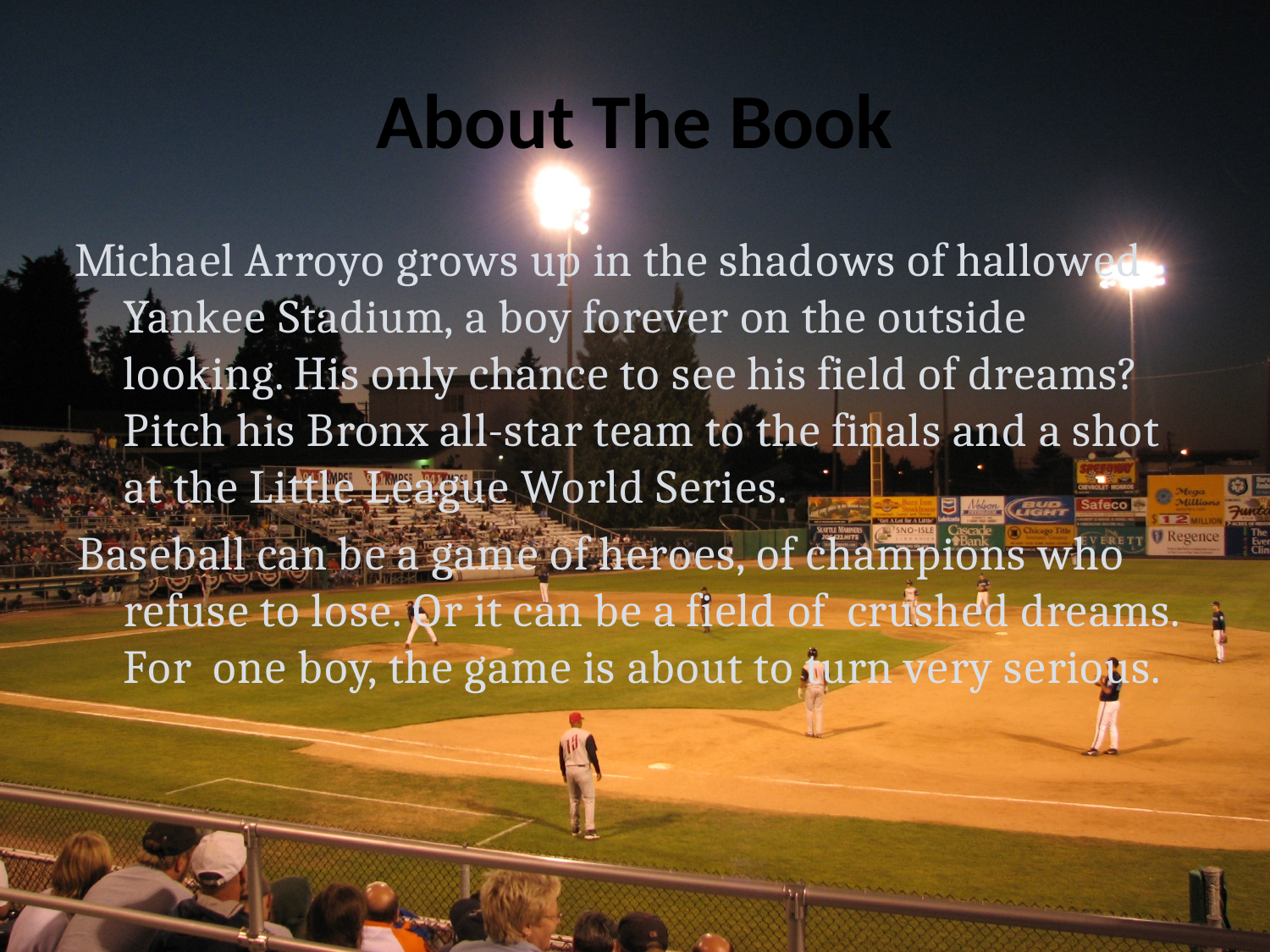

# About The Book
Michael Arroyo grows up in the shadows of hallowed Yankee Stadium, a boy forever on the outside looking. His only chance to see his field of dreams? Pitch his Bronx all-star team to the finals and a shot at the Little League World Series.
Baseball can be a game of heroes, of champions who refuse to lose. Or it can be a field of  crushed dreams. For  one boy, the game is about to turn very serious.